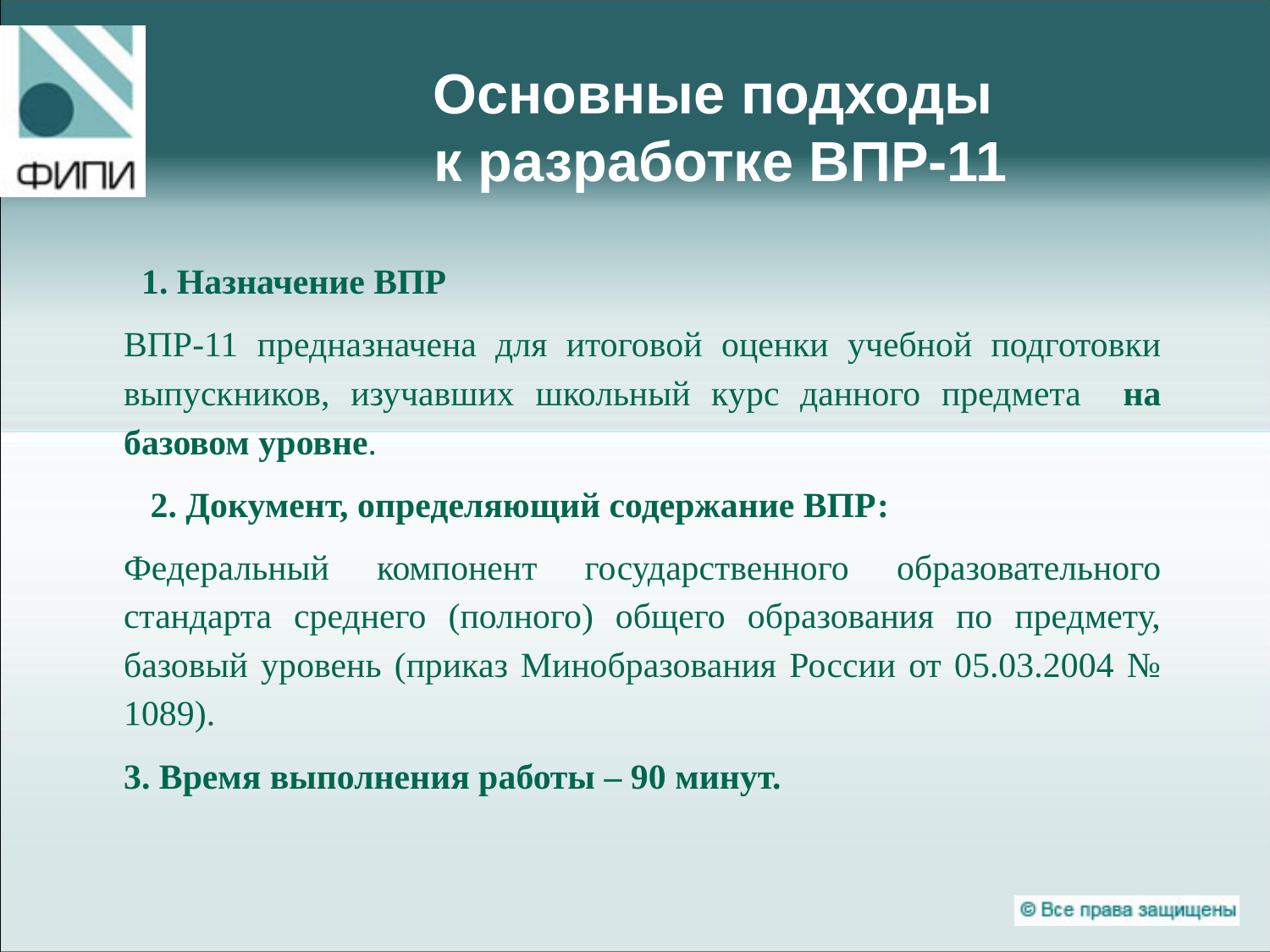

# Основные подходы к разработке ВПР-11
  1. Назначение ВПР
ВПР-11 предназначена для итоговой оценки учебной подготовки выпускников, изучавших школьный курс данного предмета  на базовом уровне.
   2. Документ, определяющий содержание ВПР:
Федеральный компонент государственного образовательного стандарта среднего (полного) общего образования по предмету, базовый уровень (приказ Минобразования России от 05.03.2004 № 1089).
3. Время выполнения работы – 90 минут.